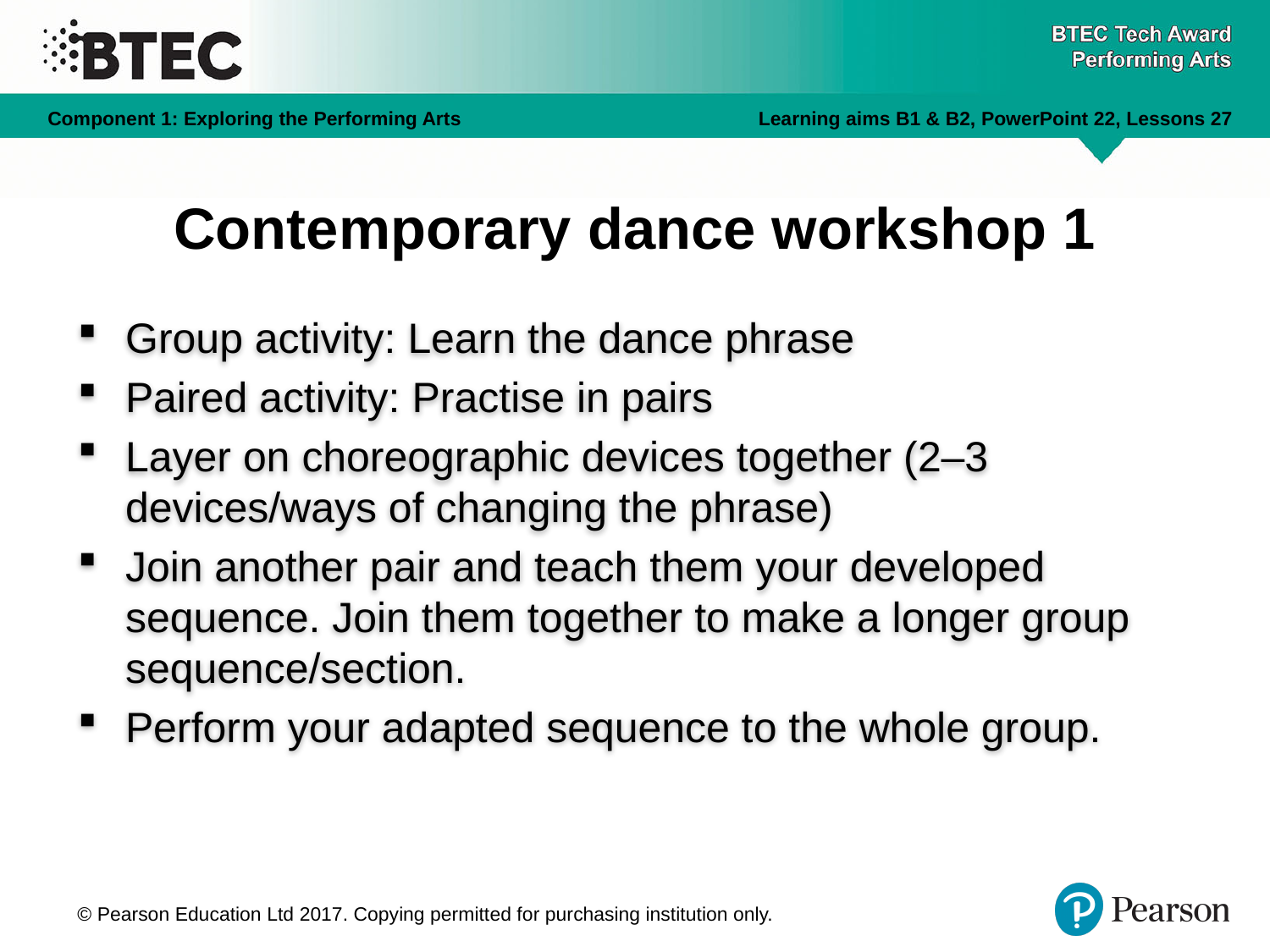

# Contemporary dance workshop 1
Group activity: Learn the dance phrase
Paired activity: Practise in pairs
Layer on choreographic devices together (2–3 devices/ways of changing the phrase)
Join another pair and teach them your developed sequence. Join them together to make a longer group sequence/section.
Perform your adapted sequence to the whole group.
© Pearson Education Ltd 2017. Copying permitted for purchasing institution only.